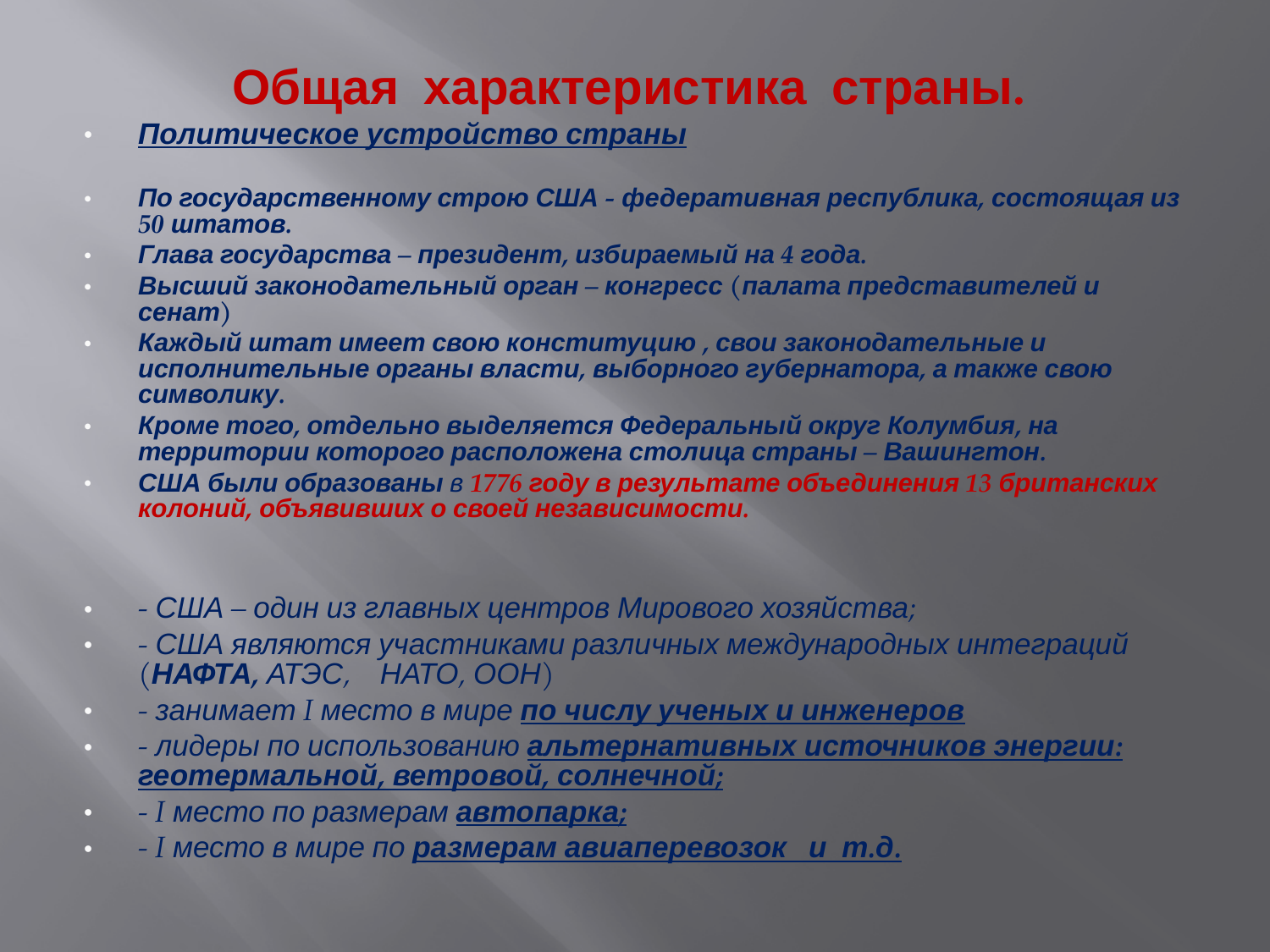

# Общая  характеристика  страны.
Политическое устройство страны

По государственному строю США - федеративная республика, состоящая из 50 штатов.
Глава государства – президент, избираемый на 4 года.
Высший законодательный орган – конгресс (палата представителей и сенат)
Каждый штат имеет свою конституцию , свои законодательные и исполнительные органы власти, выборного губернатора, а также свою символику.
Кроме того, отдельно выделяется Федеральный округ Колумбия, на территории которого расположена столица страны – Вашингтон.
США были образованы в 1776 году в результате объединения 13 британских колоний, объявивших о своей независимости.

- США – один из главных центров Мирового хозяйства;
- США являются участниками различных международных интеграций (НАФТА, АТЭС,    НАТО, ООН)
- занимает I место в мире по числу ученых и инженеров
- лидеры по использованию альтернативных источников энергии: геотермальной, ветровой, солнечной;
- I место по размерам автопарка;
- I место в мире по размерам авиаперевозок   и  т.д.